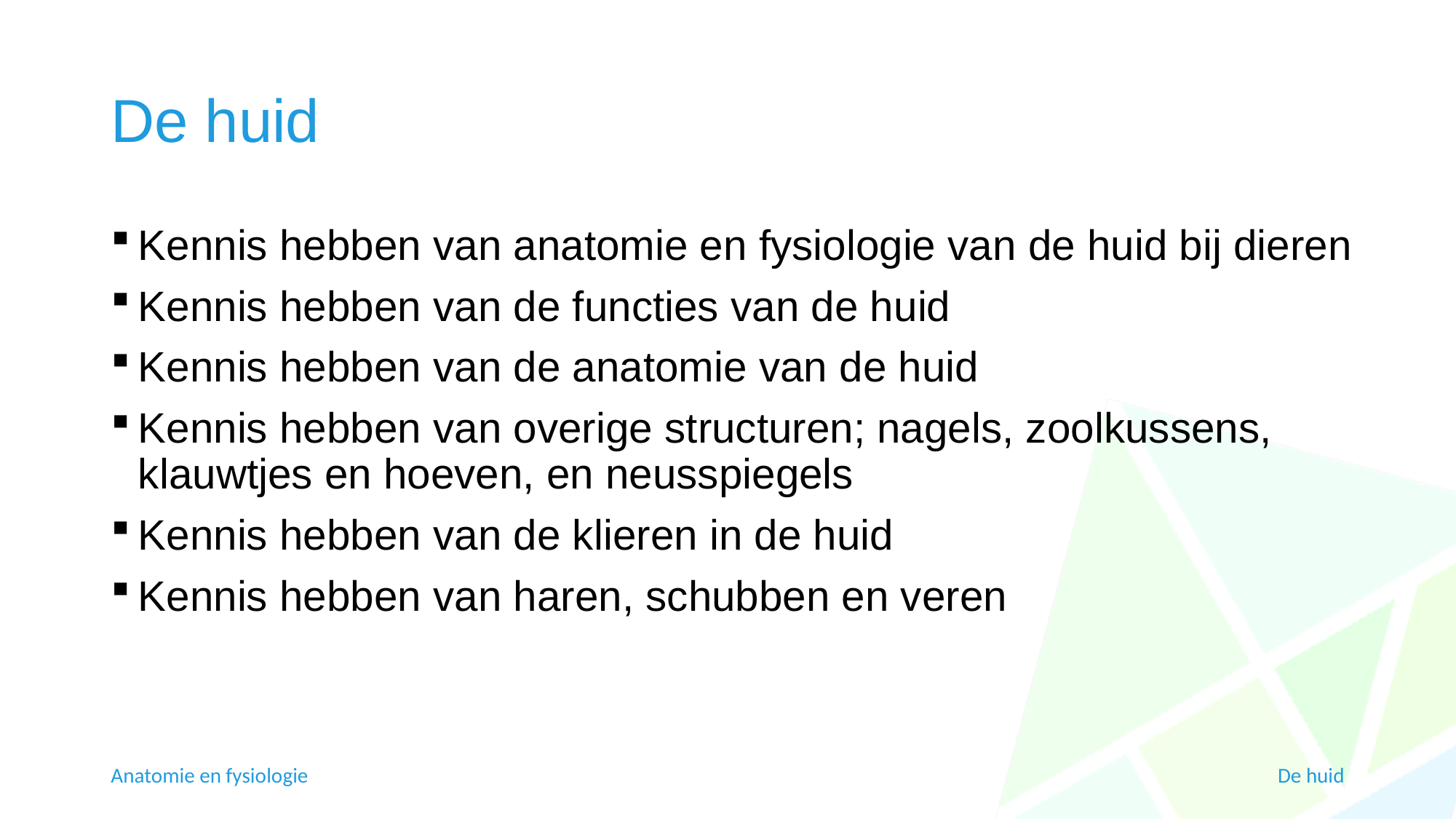

# De huid
Kennis hebben van anatomie en fysiologie van de huid bij dieren
Kennis hebben van de functies van de huid
Kennis hebben van de anatomie van de huid
Kennis hebben van overige structuren; nagels, zoolkussens, klauwtjes en hoeven, en neusspiegels
Kennis hebben van de klieren in de huid
Kennis hebben van haren, schubben en veren
Anatomie en fysiologie
De huid